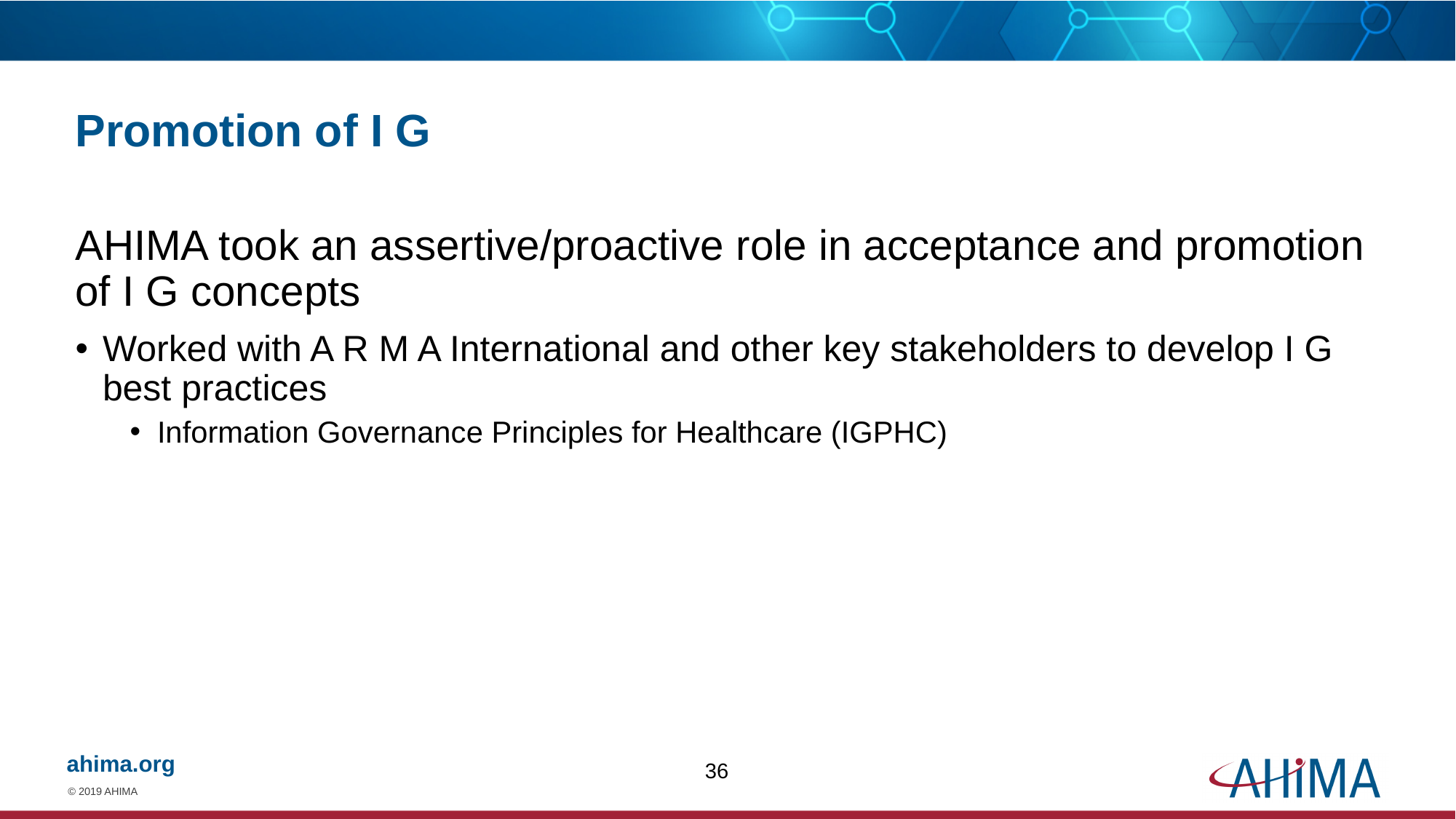

# Promotion of I G
AHIMA took an assertive/proactive role in acceptance and promotion of I G concepts
Worked with A R M A International and other key stakeholders to develop I G best practices
Information Governance Principles for Healthcare (IGPHC)